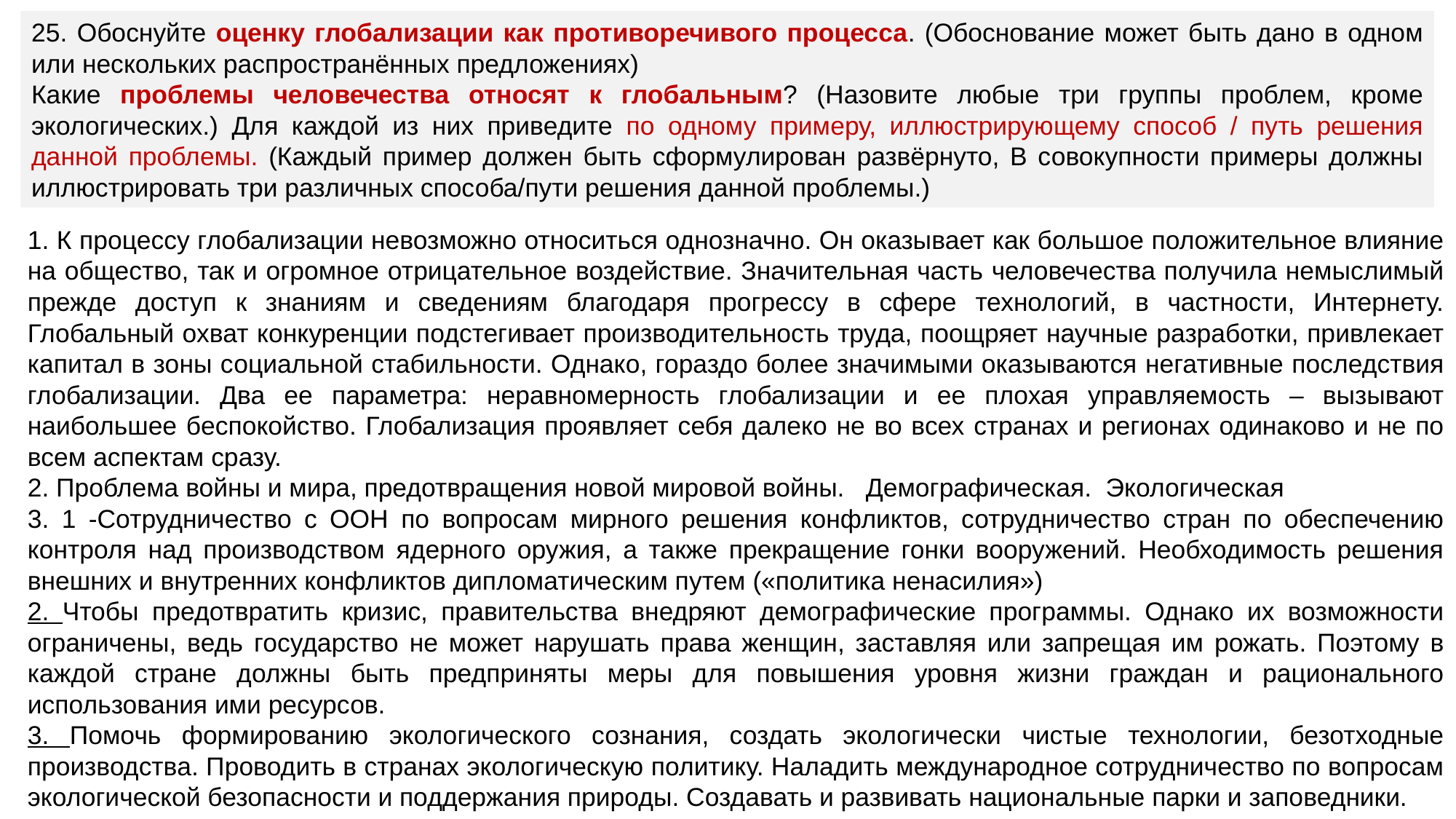

25. Обоснуйте оценку глобализации как противоречивого процесса. (Обоснование может быть дано в одном или нескольких распространённых предложениях)
Какие проблемы человечества относят к глобальным? (Назовите любые три группы проблем, кроме экологических.) Для каждой из них приведите по одному примеру, иллюстрирующему способ / путь решения данной проблемы. (Каждый пример должен быть сформулирован развёрнуто, В совокупности примеры должны иллюстрировать три различных способа/пути решения данной проблемы.)
1. К процессу глобализации невозможно относиться однозначно. Он оказывает как большое положительное влияние на общество, так и огромное отрицательное воздействие. Значительная часть человечества получила немыслимый прежде доступ к знаниям и сведениям благодаря прогрессу в сфере технологий, в частности, Интернету. Глобальный охват конкуренции подстегивает производительность труда, поощряет научные разработки, привлекает капитал в зоны социальной стабильности. Однако, гораздо более значимыми оказываются негативные последствия глобализации. Два ее параметра: неравномерность глобализации и ее плохая управляемость – вызывают наибольшее беспокойство. Глобализация проявляет себя далеко не во всех странах и регионах одинаково и не по всем аспектам сразу.
2. Проблема войны и мира, предотвращения новой мировой войны.   Демографическая.  Экологическая
3. 1 -Сотрудничество с ООН по вопросам мирного решения конфликтов, сотрудничество стран по обеспечению контроля над производством ядерного оружия, а также прекращение гонки вооружений. Необходимость решения внешних и внутренних конфликтов дипломатическим путем («политика ненасилия»)
2. Чтобы предотвратить кризис, правительства внедряют демографические программы. Однако их возможности ограничены, ведь государство не может нарушать права женщин, заставляя или запрещая им рожать. Поэтому в каждой стране должны быть предприняты меры для повышения уровня жизни граждан и рационального использования ими ресурсов.
3. Помочь формированию экологического сознания, создать экологически чистые технологии, безотходные производства. Проводить в странах экологическую политику. Наладить международное сотрудничество по вопросам экологической безопасности и поддержания природы. Создавать и развивать национальные парки и заповедники.